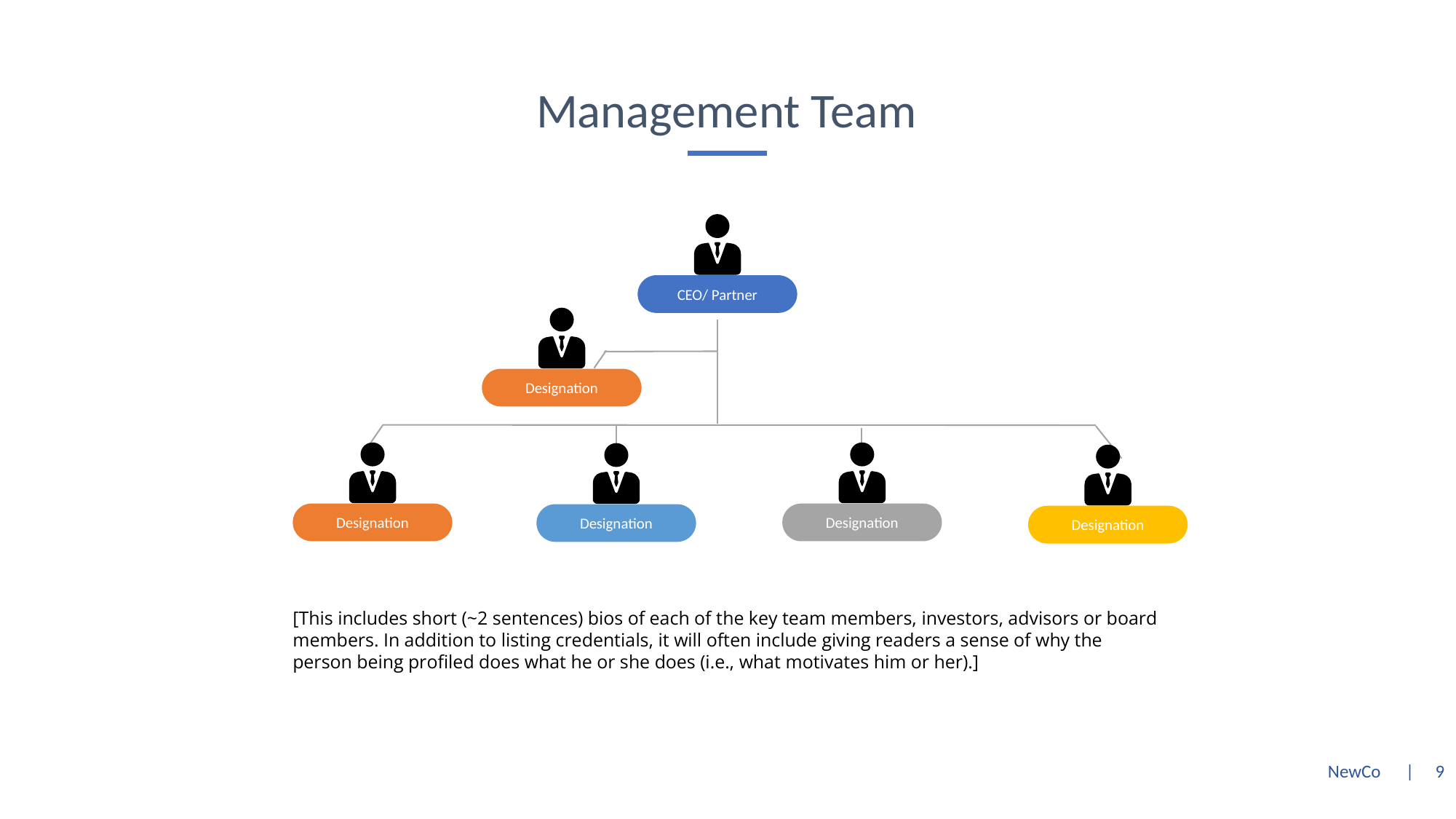

Management Team

CEO/ Partner

Designation

Designation

Designation

Designation

Designation
[This includes short (~2 sentences) bios of each of the key team members, investors, advisors or board members. In addition to listing credentials, it will often include giving readers a sense of why the person being profiled does what he or she does (i.e., what motivates him or her).]
NewCo      |     9